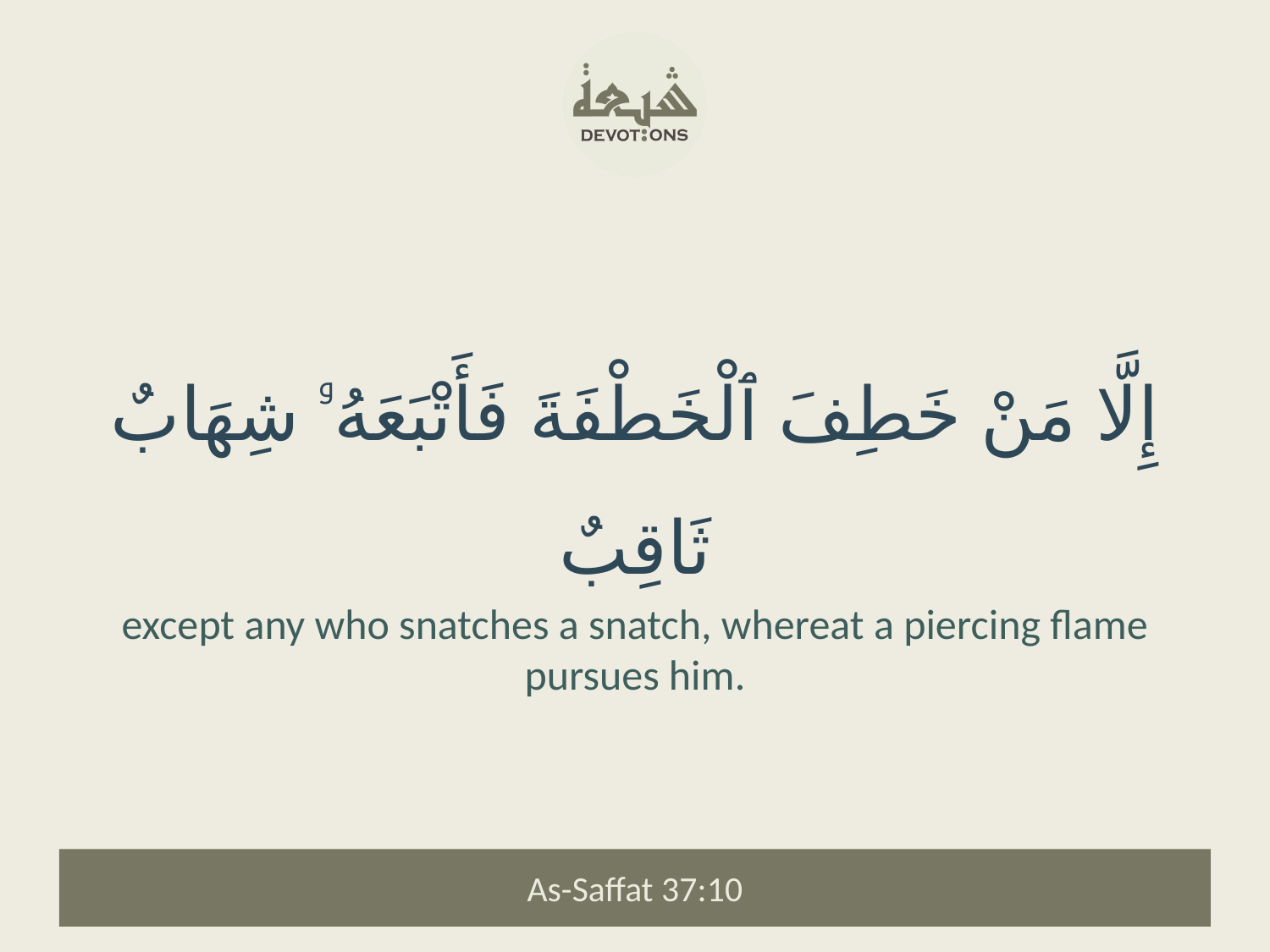

إِلَّا مَنْ خَطِفَ ٱلْخَطْفَةَ فَأَتْبَعَهُۥ شِهَابٌ ثَاقِبٌ
except any who snatches a snatch, whereat a piercing flame pursues him.
As-Saffat 37:10